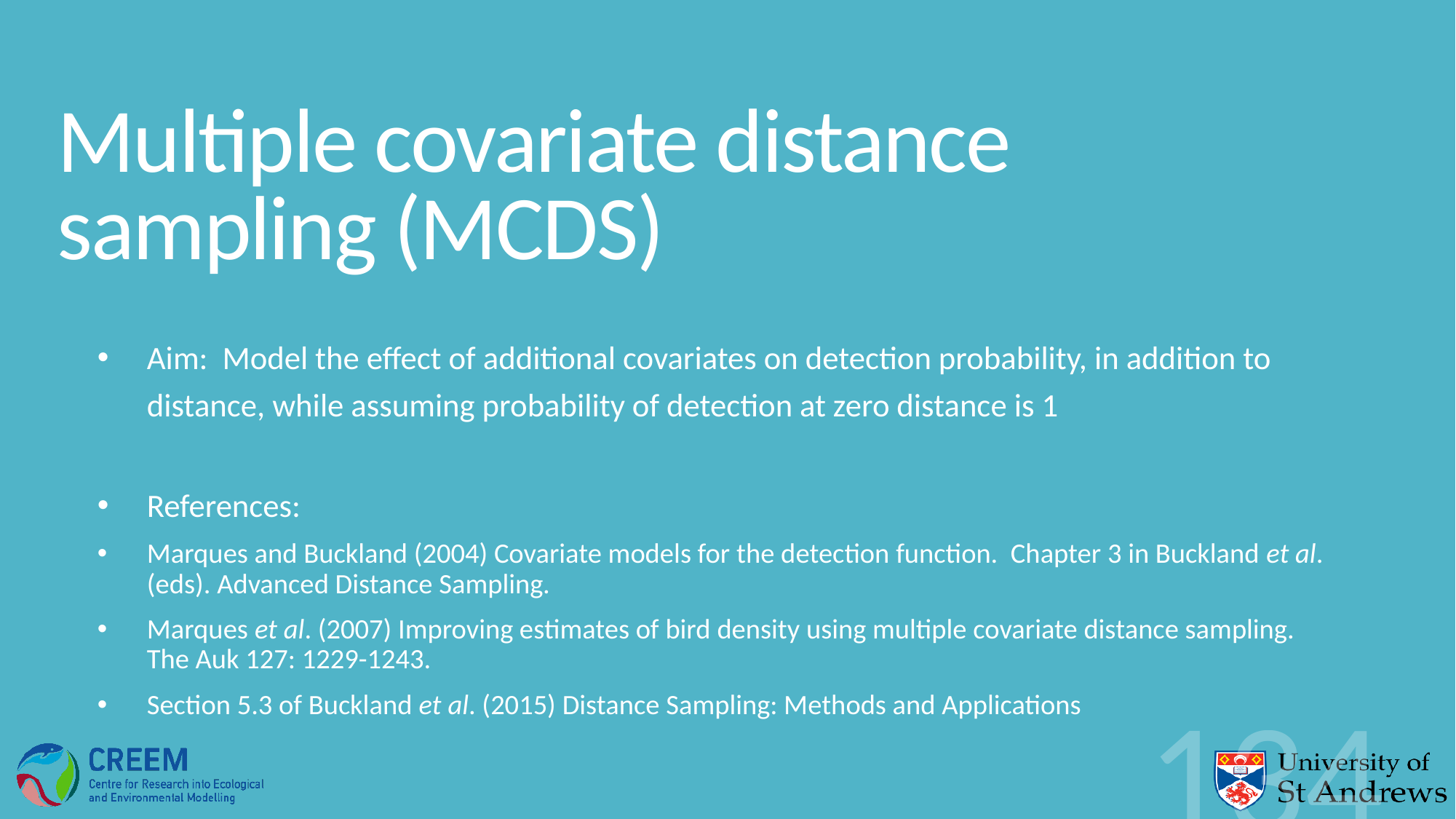

# Multiple covariate distance sampling (MCDS)
Aim:  Model the effect of additional covariates on detection probability, in addition to distance, while assuming probability of detection at zero distance is 1

References:
Marques and Buckland (2004) Covariate models for the detection function.  Chapter 3 in Buckland et al. (eds). Advanced Distance Sampling.
Marques et al. (2007) Improving estimates of bird density using multiple covariate distance sampling. The Auk 127: 1229-1243.
Section 5.3 of Buckland et al. (2015) Distance Sampling: Methods and Applications

134